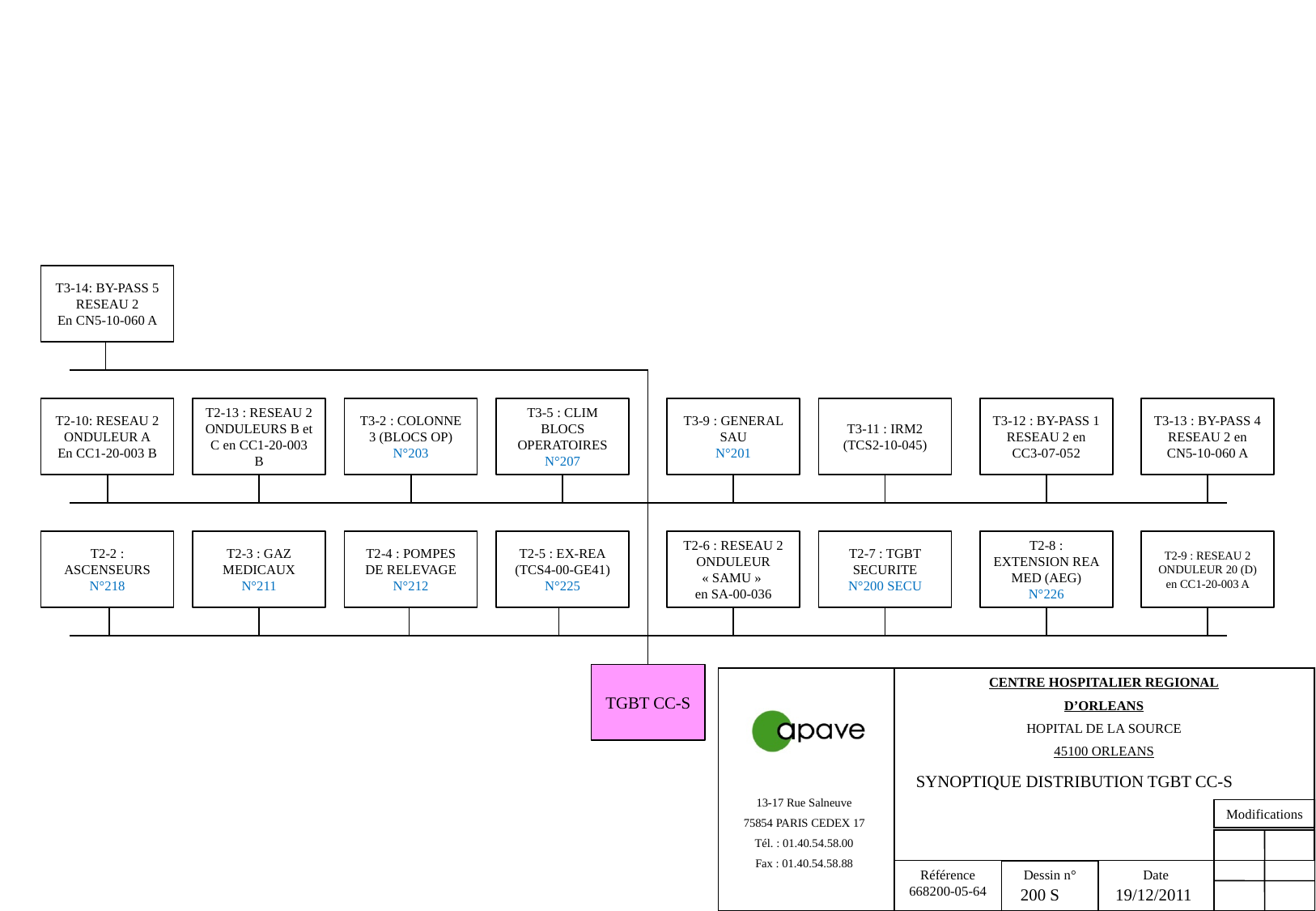

T3-14: BY-PASS 5 RESEAU 2
En CN5-10-060 A
T2-10: RESEAU 2 ONDULEUR A
En CC1-20-003 B
T2-13 : RESEAU 2 ONDULEURS B et C en CC1-20-003 B
T3-2 : COLONNE 3 (BLOCS OP)
N°203
T3-5 : CLIM BLOCS OPERATOIRES
N°207
T3-9 : GENERAL SAU
N°201
T3-11 : IRM2
(TCS2-10-045)
T3-12 : BY-PASS 1 RESEAU 2 en CC3-07-052
T3-13 : BY-PASS 4 RESEAU 2 en CN5-10-060 A
T2-2 : ASCENSEURS
N°218
T2-3 : GAZ MEDICAUX
N°211
T2-4 : POMPES DE RELEVAGE
N°212
T2-5 : EX-REA
(TCS4-00-GE41)
N°225
T2-6 : RESEAU 2 ONDULEUR « SAMU »
en SA-00-036
T2-7 : TGBT SECURITE
N°200 SECU
T2-8 : EXTENSION REA MED (AEG)
N°226
T2-9 : RESEAU 2 ONDULEUR 20 (D) en CC1-20-003 A
TGBT CC-S
SYNOPTIQUE DISTRIBUTION TGBT CC-S
200 S
19/12/2011